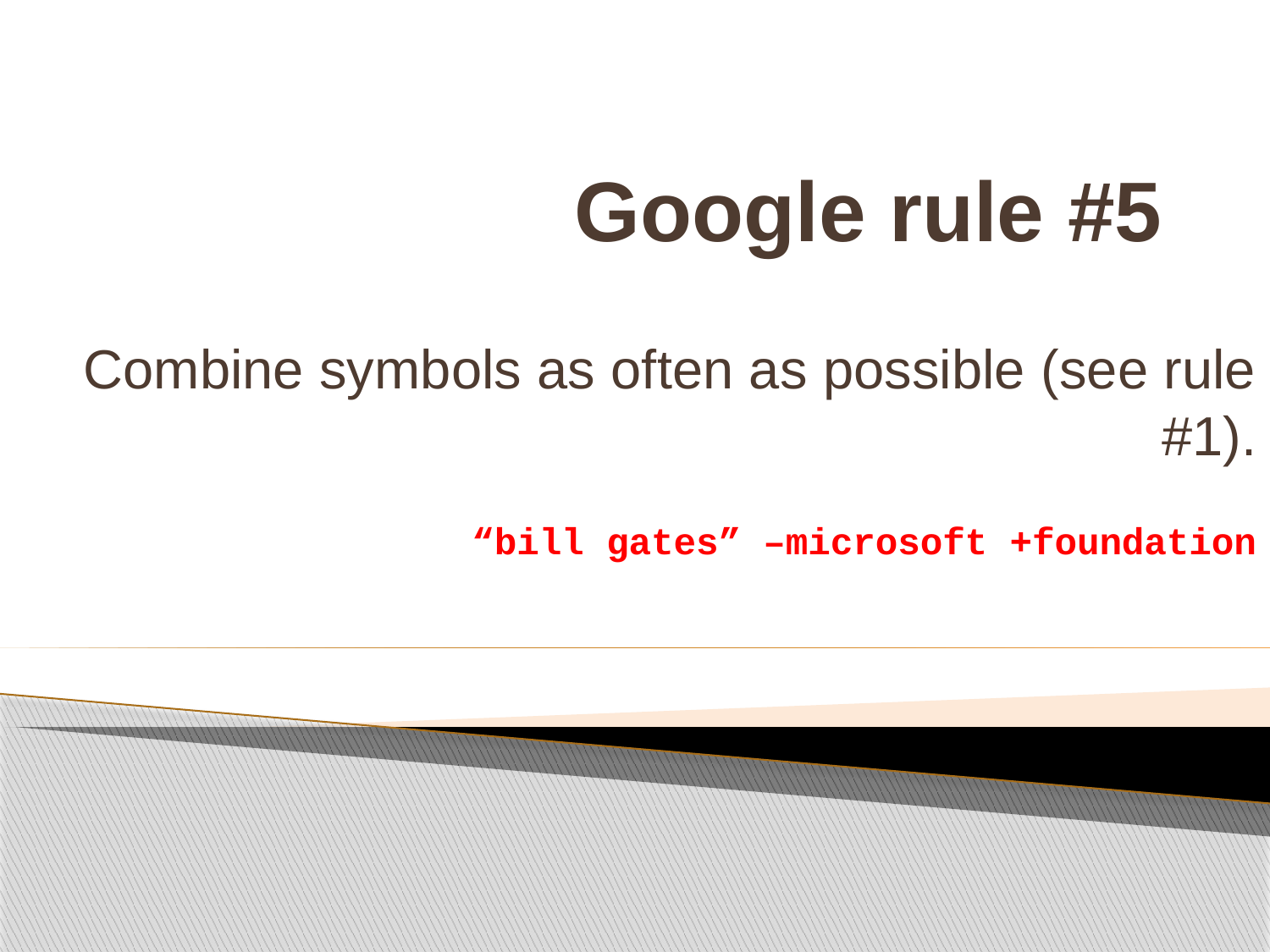

# Google rule #5
Combine symbols as often as possible (see rule #1).

“bill gates” –microsoft +foundation